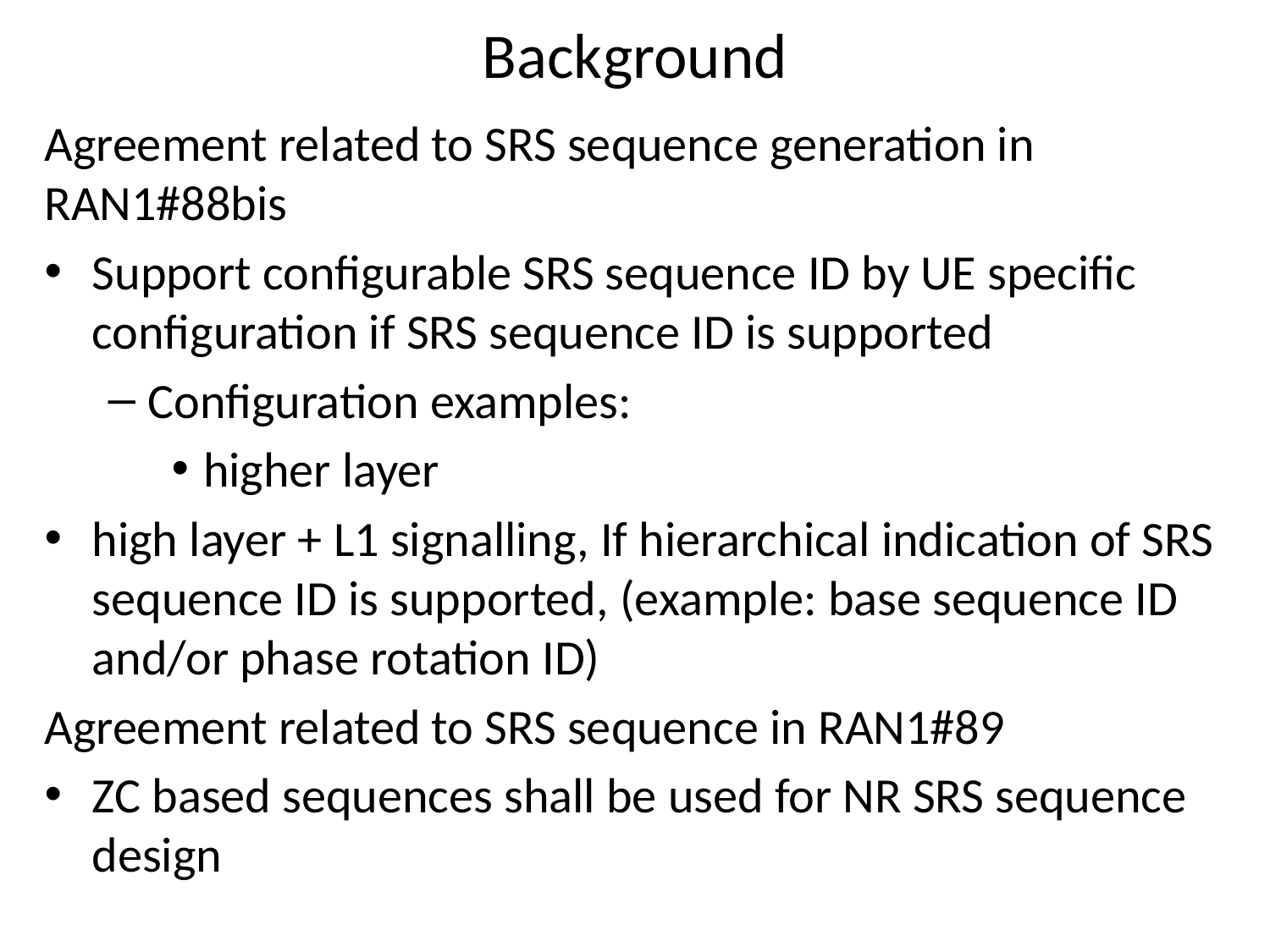

# Background
Agreement related to SRS sequence generation in RAN1#88bis
Support configurable SRS sequence ID by UE specific configuration if SRS sequence ID is supported
Configuration examples:
higher layer
high layer + L1 signalling, If hierarchical indication of SRS sequence ID is supported, (example: base sequence ID and/or phase rotation ID)
Agreement related to SRS sequence in RAN1#89
ZC based sequences shall be used for NR SRS sequence design